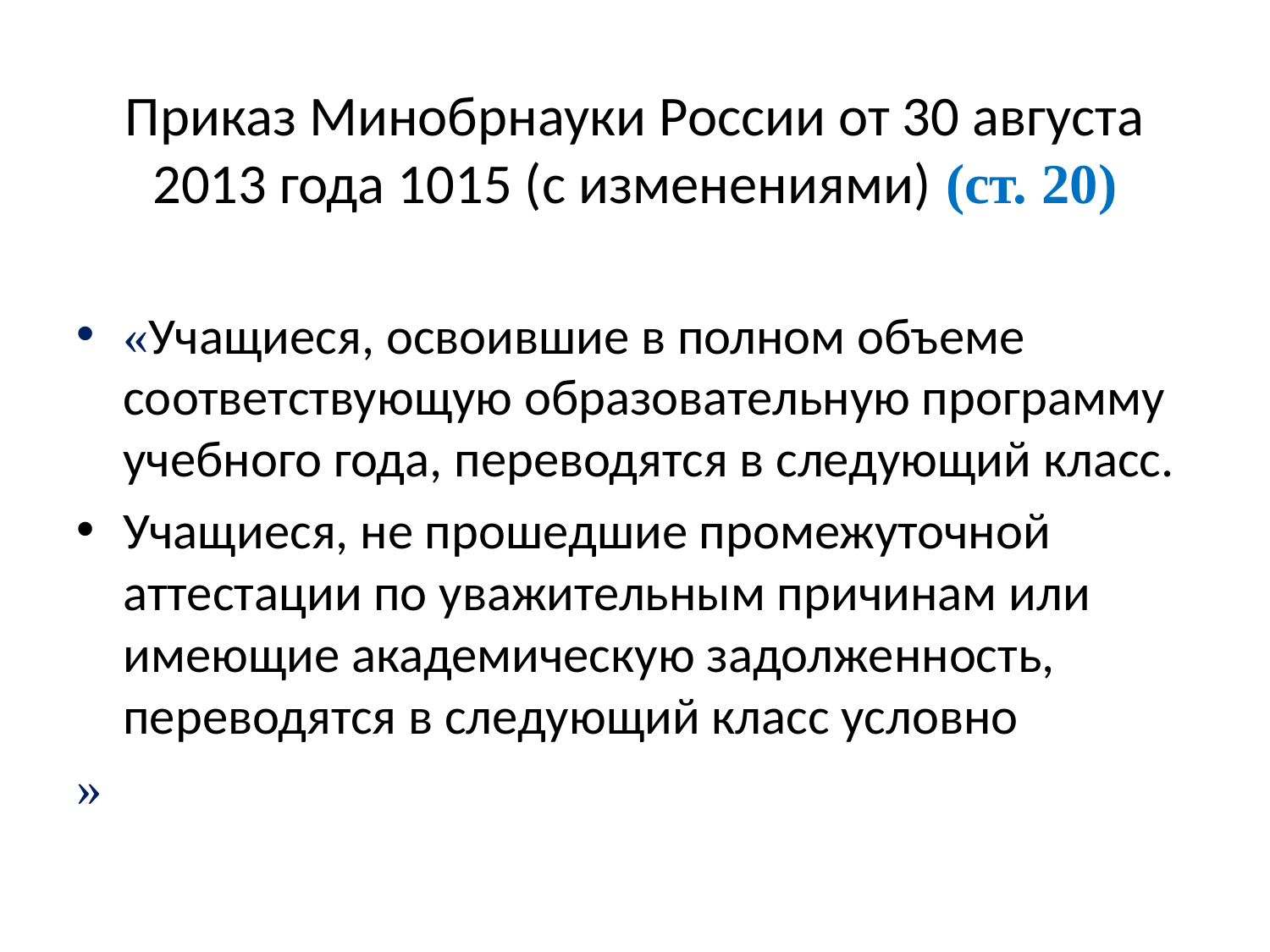

# Приказ Минобрнауки России от 30 августа 2013 года 1015 (с изменениями) (ст. 20)
«Учащиеся, освоившие в полном объеме соответствующую образовательную программу учебного года, переводятся в следующий класс.
Учащиеся, не прошедшие промежуточной аттестации по уважительным причинам или имеющие академическую задолженность, переводятся в следующий класс условно
»